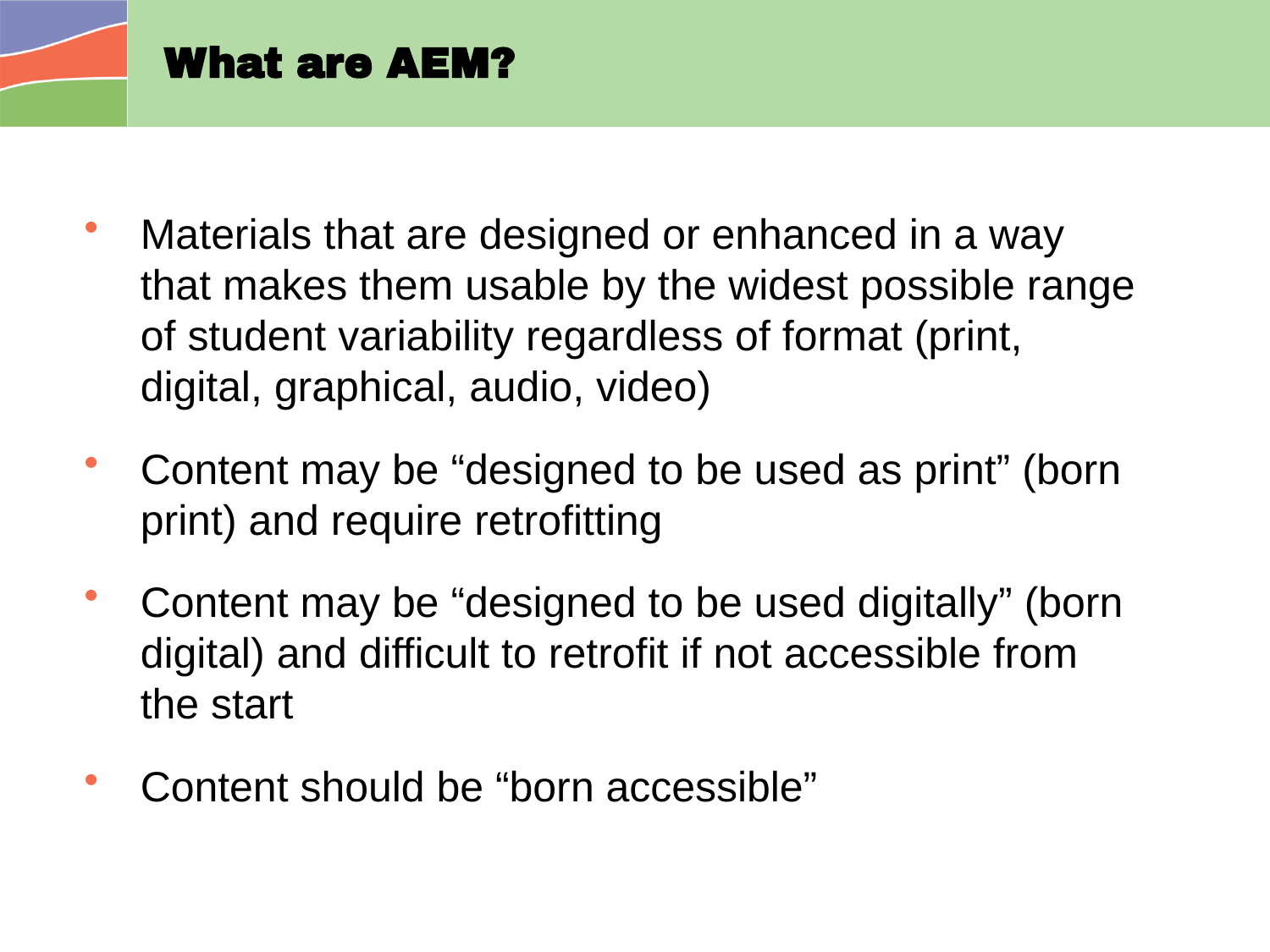

# What are AEM?
Materials that are designed or enhanced in a way that makes them usable by the widest possible range of student variability regardless of format (print, digital, graphical, audio, video)
Content may be “designed to be used as print” (born print) and require retrofitting
Content may be “designed to be used digitally” (born digital) and difficult to retrofit if not accessible from the start
Content should be “born accessible”